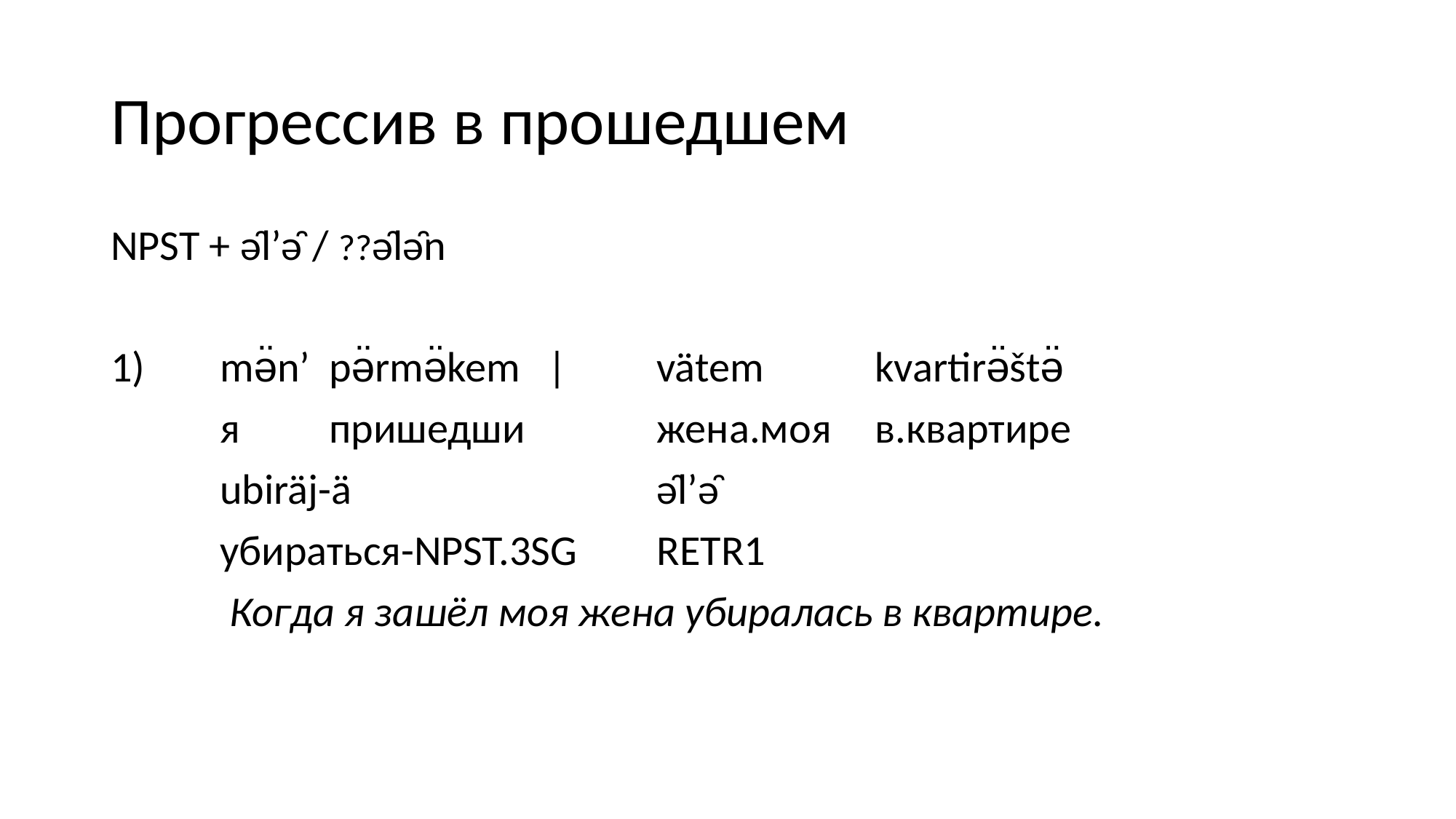

# Прогрессив в прошедшем
NPST + ə̑l’ə̑ / ??ə̑lə̑n

1)	mə̈n’	pə̈rmə̈kem	|	vätem		kvartirə̈štə̈
	я	пришедши		жена.моя	в.квартире
	ubiräj-ä			ə̑l’ə̑
	убираться-NPST.3SG	RETR1
	 Когда я зашёл моя жена убиралась в квартире.